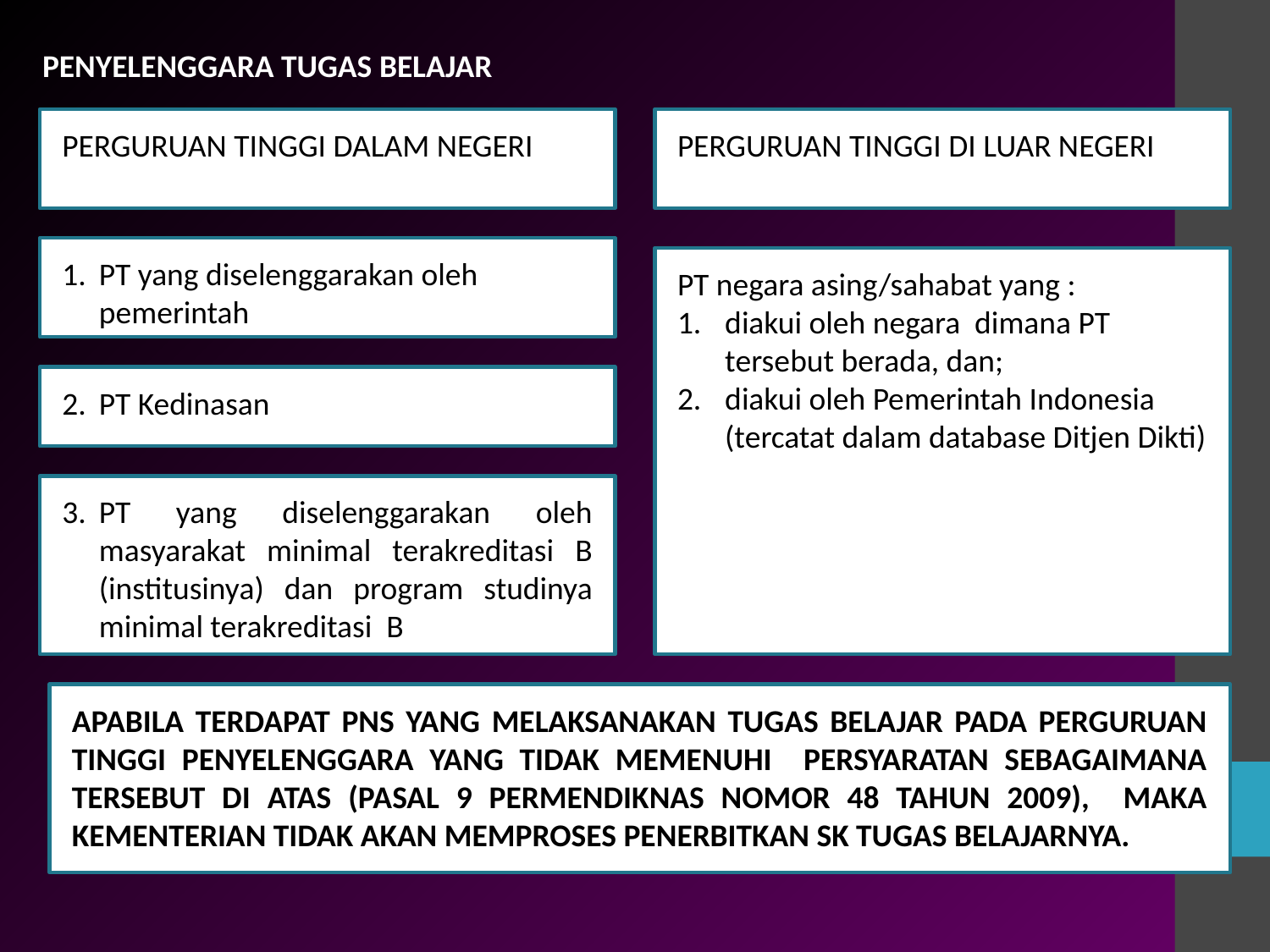

PENYELENGGARA TUGAS BELAJAR

PERGURUAN TINGGI DALAM NEGERI
PERGURUAN TINGGI DI LUAR NEGERI

1.	PT yang diselenggarakan oleh pemerintah

PT negara asing/sahabat yang :
diakui oleh negara  dimana PT tersebut berada, dan;
diakui oleh Pemerintah Indonesia (tercatat dalam database Ditjen Dikti)

2.	PT Kedinasan

3.	PT yang diselenggarakan oleh masyarakat minimal terakreditasi B (institusinya) dan program studinya minimal terakreditasi  B

APABILA TERDAPAT PNS YANG MELAKSANAKAN TUGAS BELAJAR PADA PERGURUAN TINGGI PENYELENGGARA YANG TIDAK MEMENUHI  PERSYARATAN SEBAGAIMANA TERSEBUT DI ATAS (PASAL 9 PERMENDIKNAS NOMOR 48 TAHUN 2009),  MAKA KEMENTERIAN TIDAK AKAN MEMPROSES PENERBITKAN SK TUGAS BELAJARNYA.